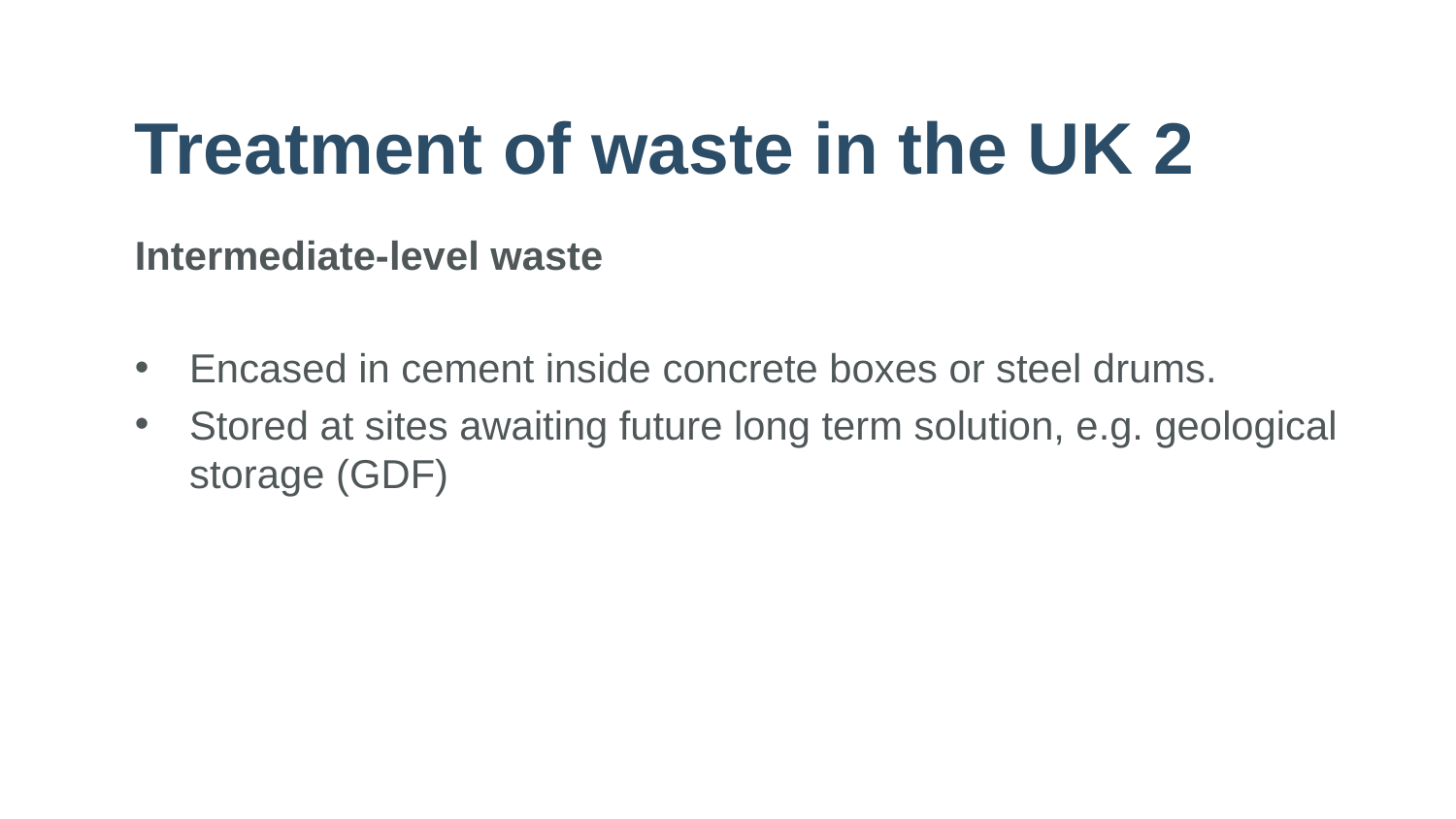

# Treatment of waste in the UK 2
Intermediate-level waste

Encased in cement inside concrete boxes or steel drums.
Stored at sites awaiting future long term solution, e.g. geological storage (GDF)